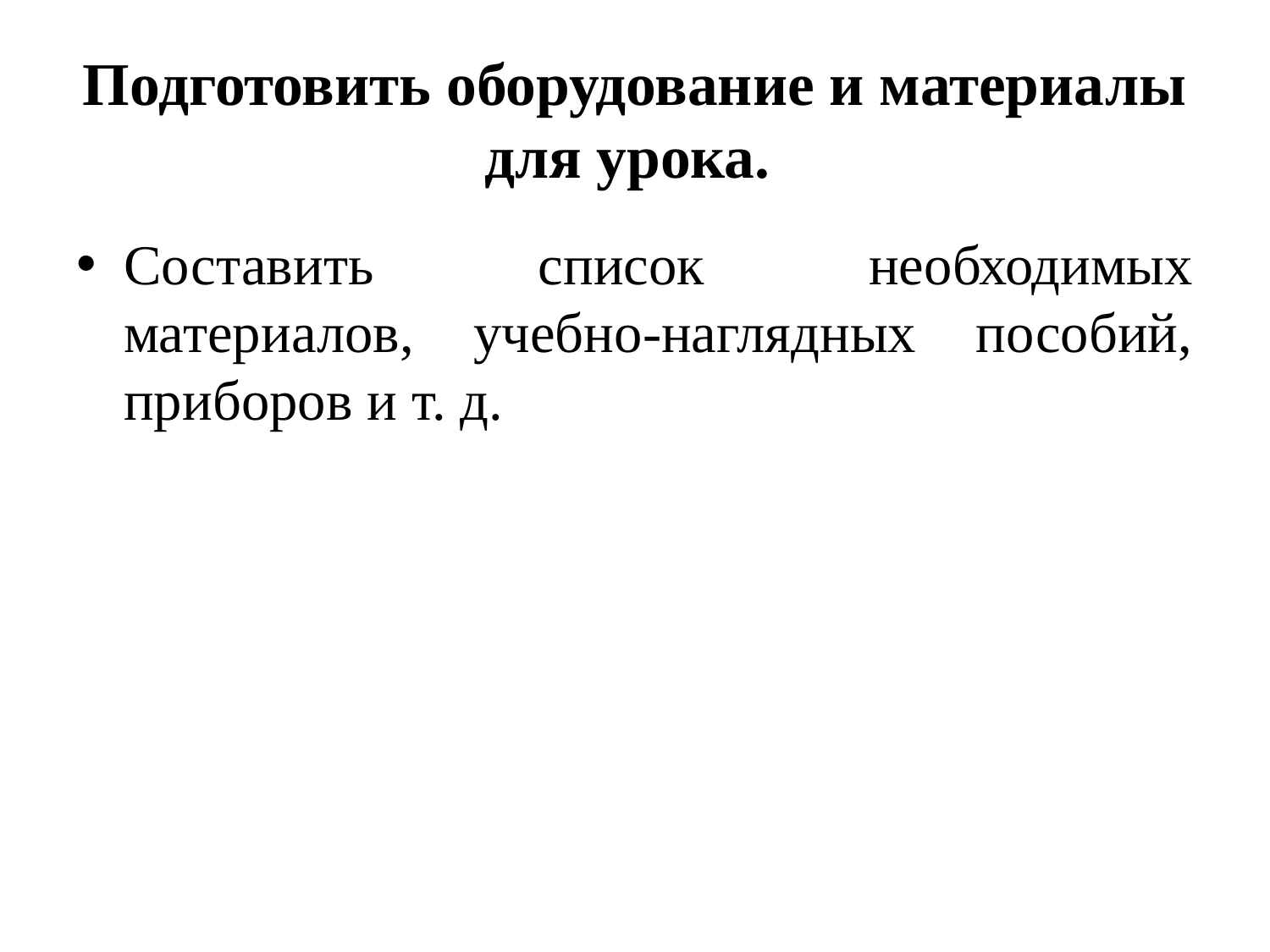

# Подготовить оборудование и материалы для урока.
Составить список необходимых материалов, учебно-наглядных пособий, приборов и т. д.